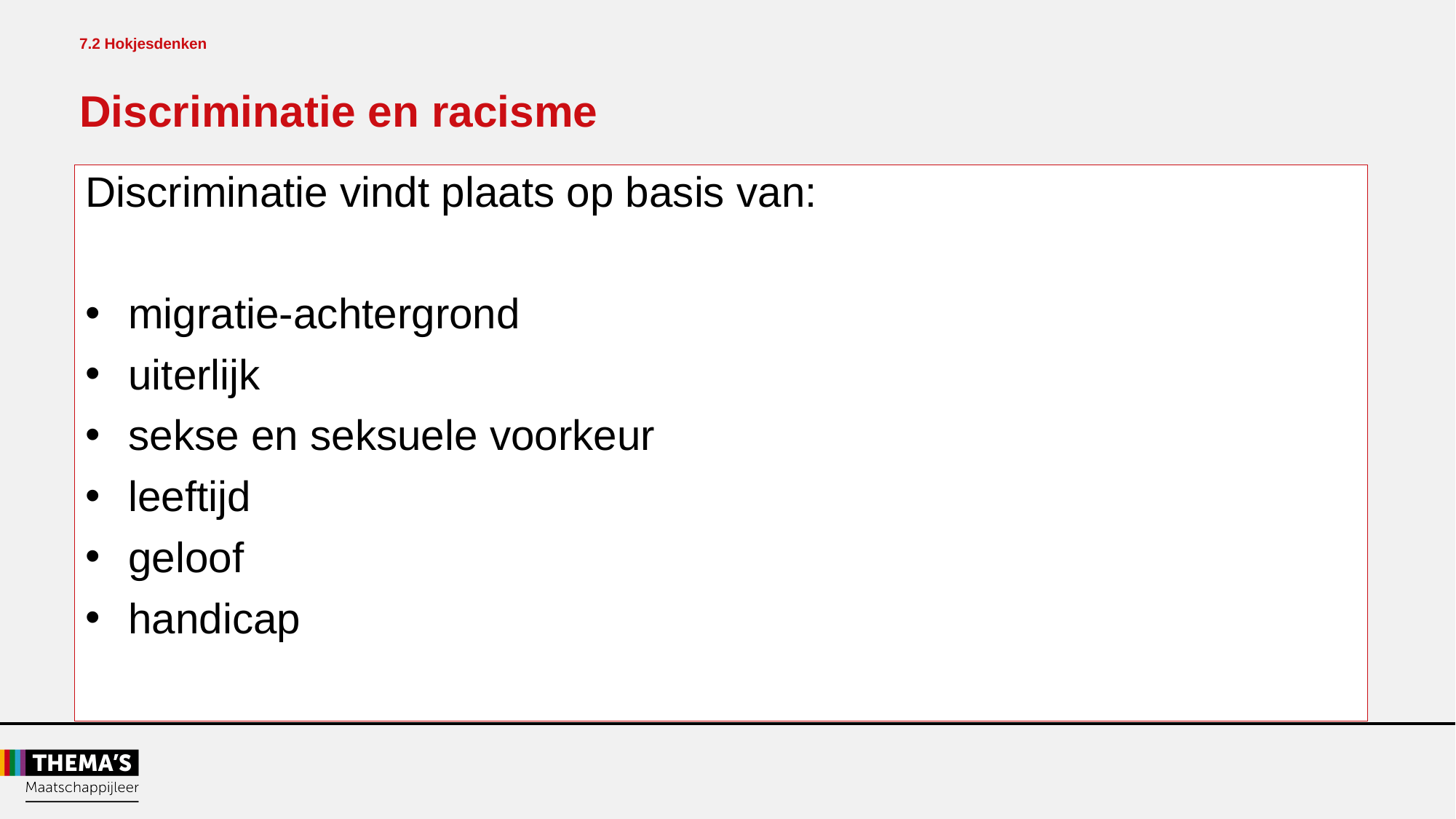

7.2 Hokjesdenken
Discriminatie en racisme
Discriminatie vindt plaats op basis van:

migratie-achtergrond
uiterlijk
sekse en seksuele voorkeur
leeftijd
geloof
handicap